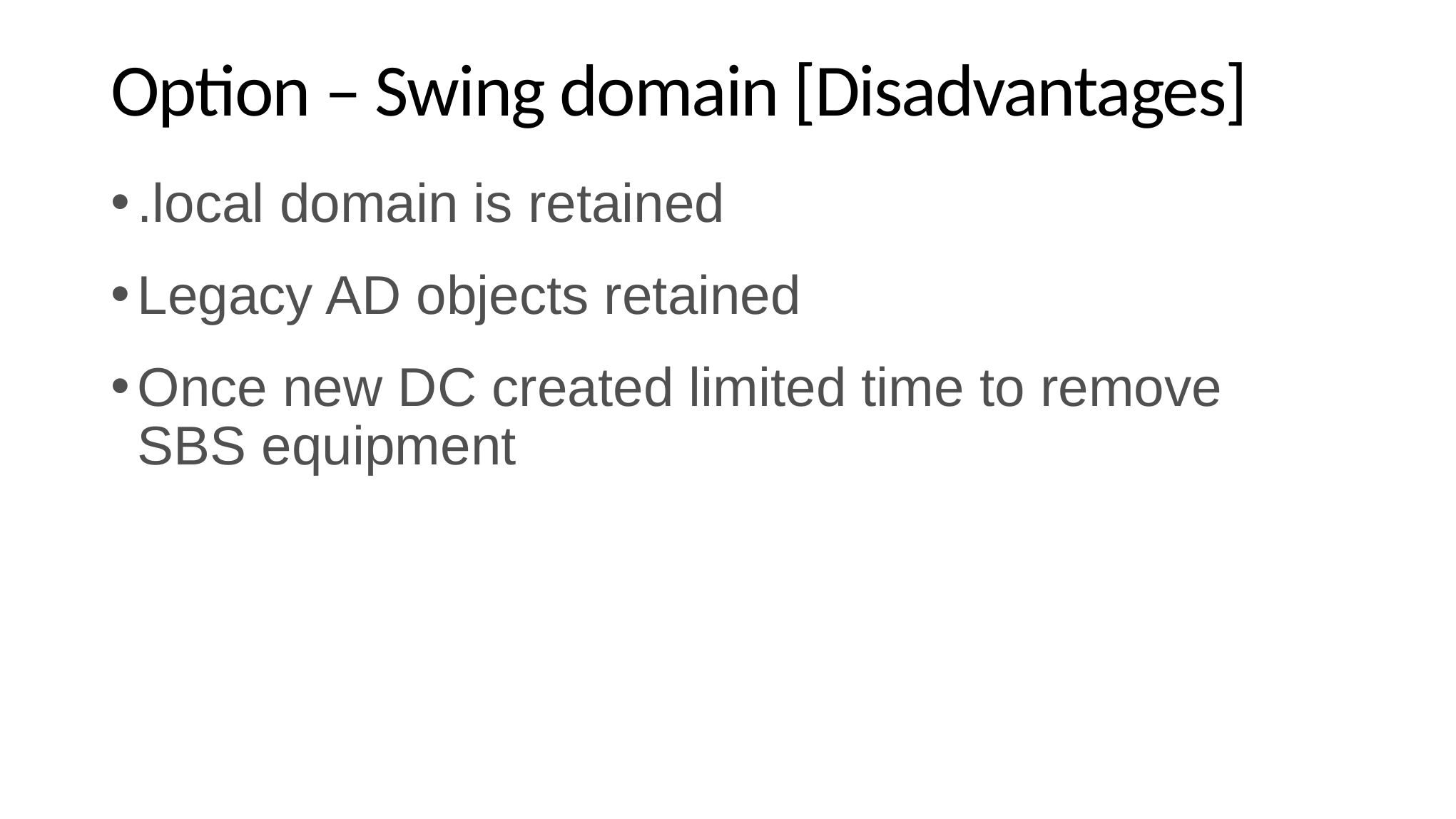

# Option – Swing domain [Disadvantages]
.local domain is retained
Legacy AD objects retained
Once new DC created limited time to remove SBS equipment